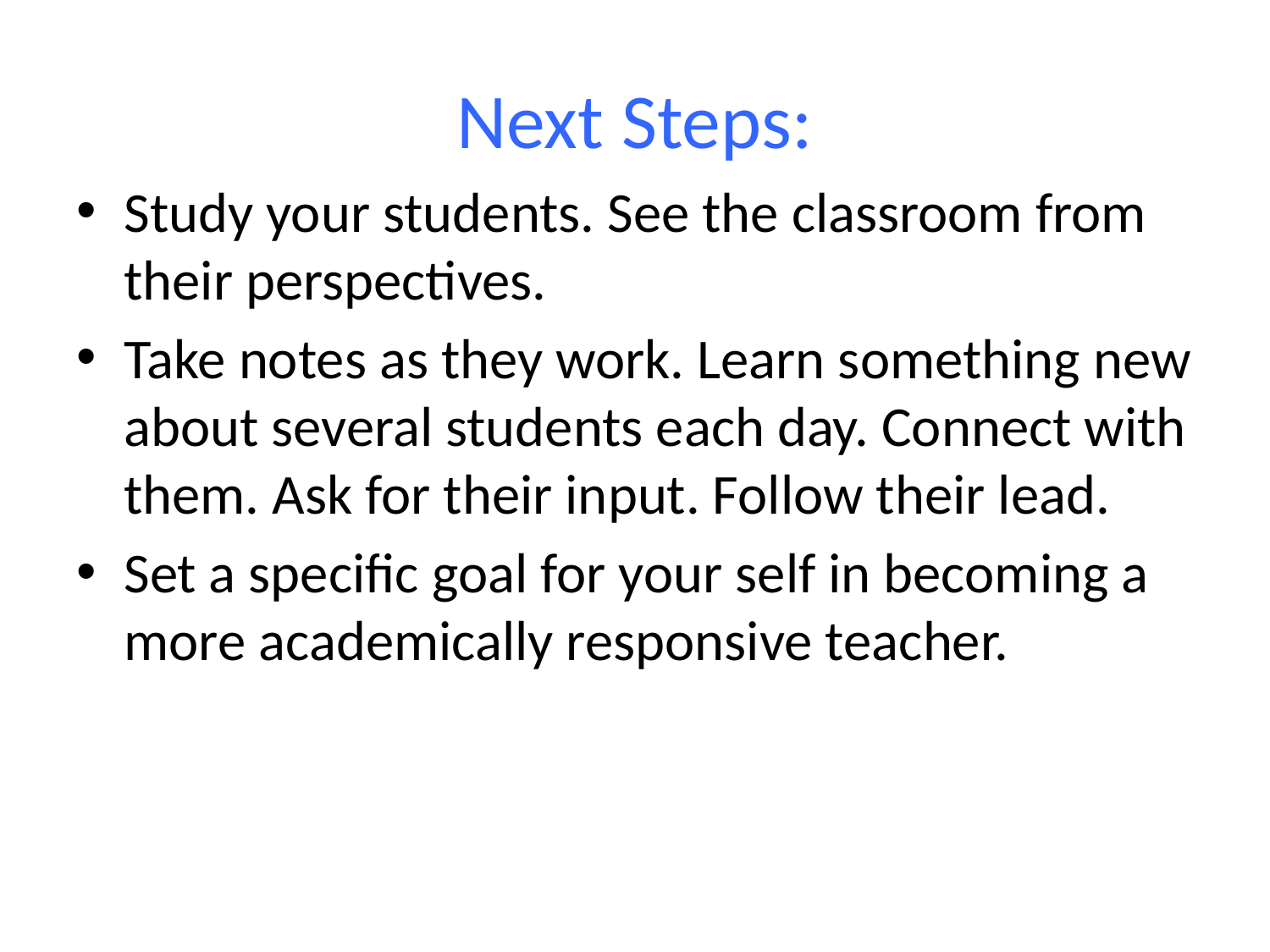

# Next Steps:
Study your students. See the classroom from their perspectives.
Take notes as they work. Learn something new about several students each day. Connect with them. Ask for their input. Follow their lead.
Set a specific goal for your self in becoming a more academically responsive teacher.